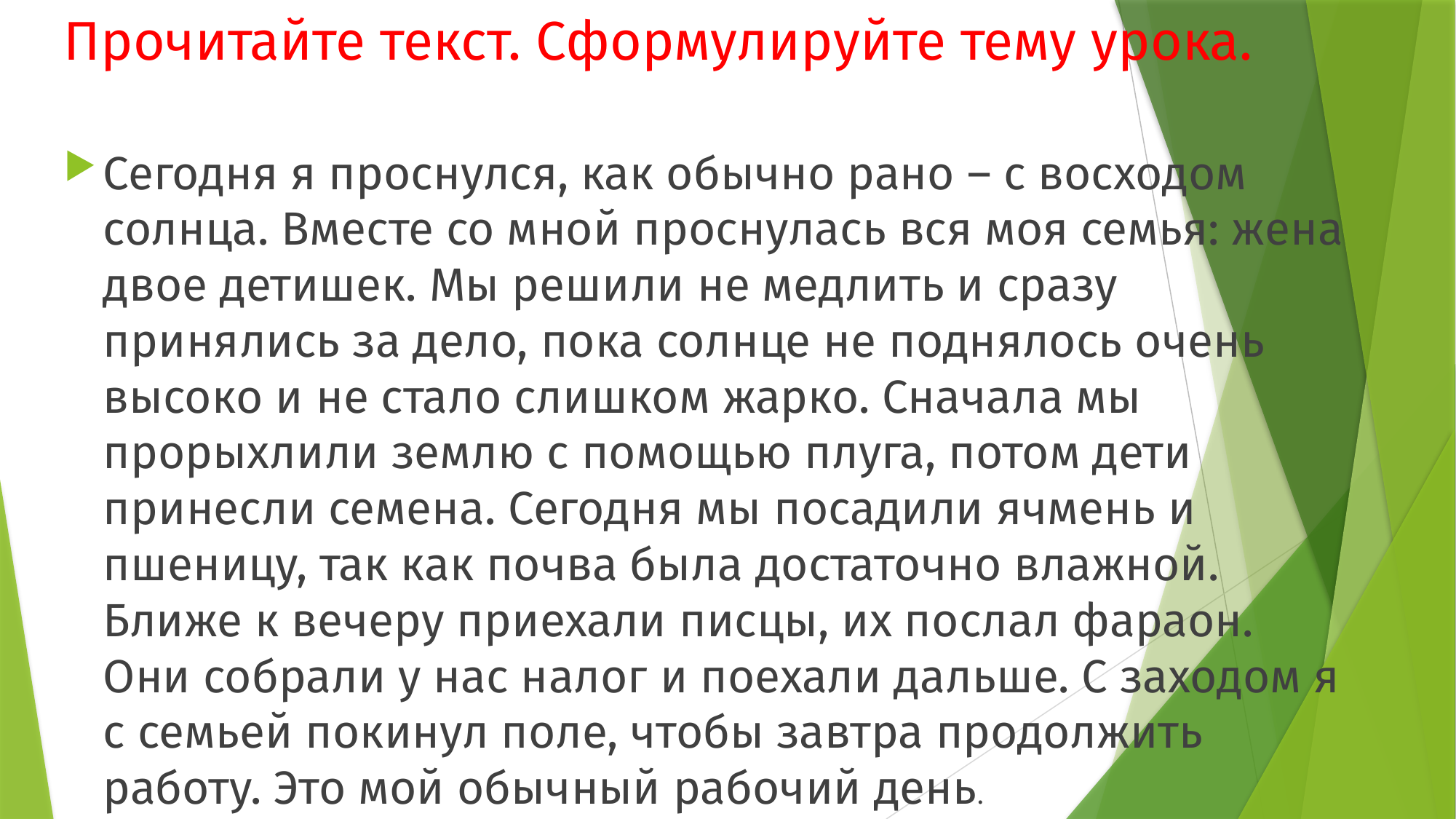

# Прочитайте текст. Сформулируйте тему урока.
Сегодня я проснулся, как обычно рано – с восходом солнца. Вместе со мной проснулась вся моя семья: жена двое детишек. Мы решили не медлить и сразу принялись за дело, пока солнце не поднялось очень высоко и не стало слишком жарко. Сначала мы прорыхлили землю с помощью плуга, потом дети принесли семена. Сегодня мы посадили ячмень и пшеницу, так как почва была достаточно влажной. Ближе к вечеру приехали писцы, их послал фараон. Они собрали у нас налог и поехали дальше. С заходом я с семьей покинул поле, чтобы завтра продолжить работу. Это мой обычный рабочий день.